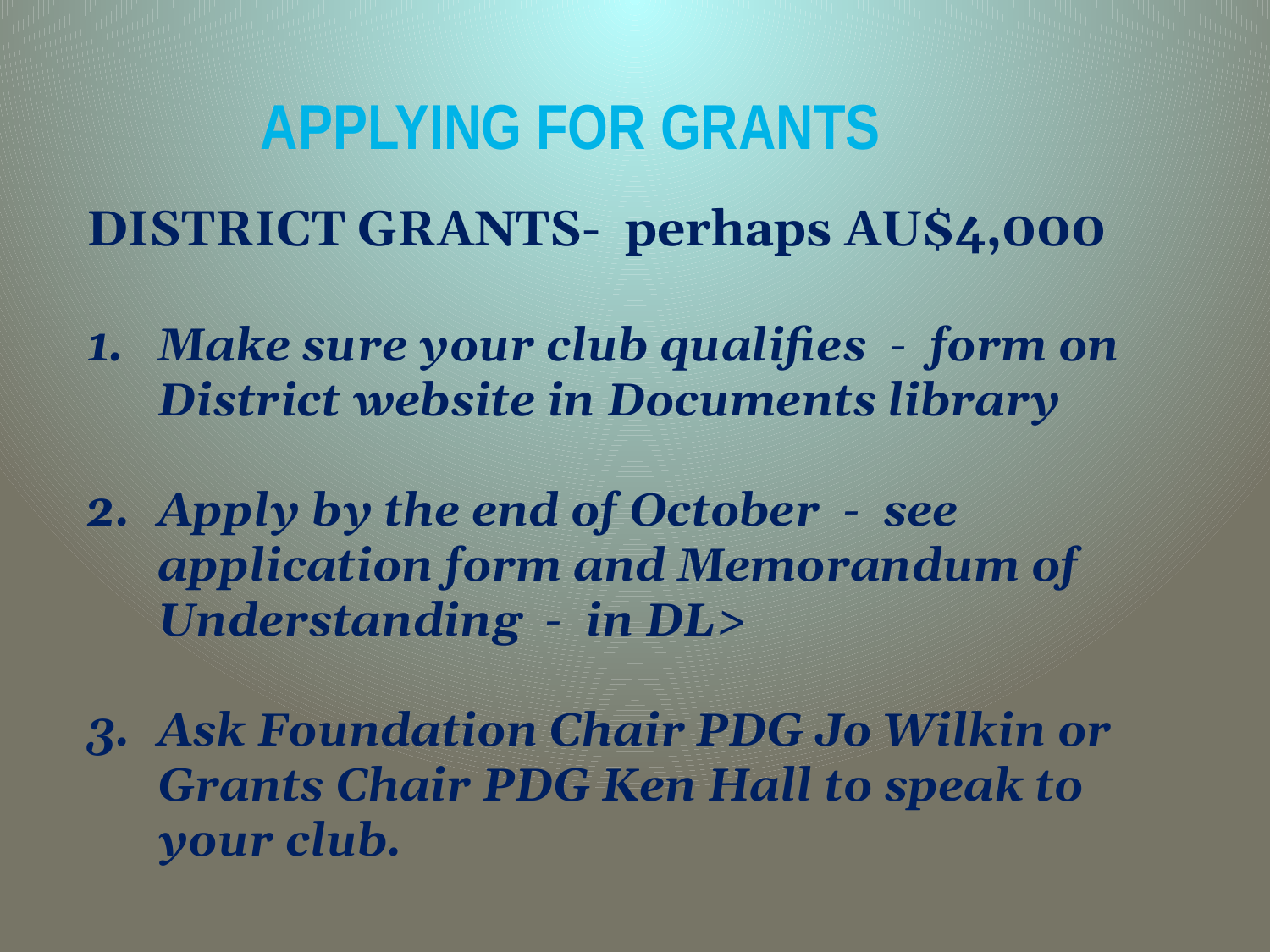

APPLYING FOR GRANTS
DISTRICT GRANTS-  perhaps AU$4,000

Make sure your club qualifies  -  form on District website in Documents library

Apply by the end of October  -  see application form and Memorandum of Understanding  -  in DL>

Ask Foundation Chair PDG Jo Wilkin or Grants Chair PDG Ken Hall to speak to your club.